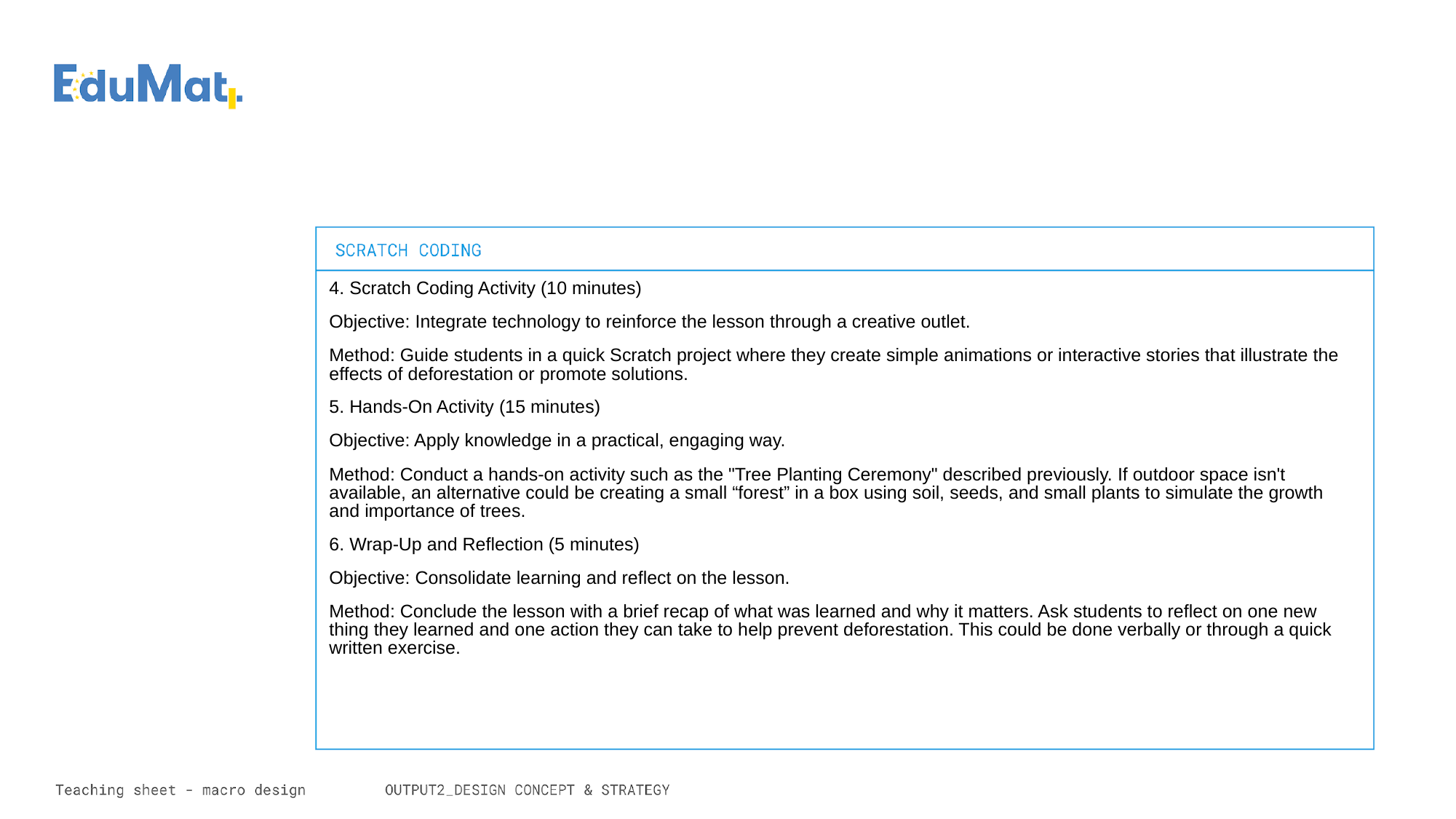

4. Scratch Coding Activity (10 minutes)
Objective: Integrate technology to reinforce the lesson through a creative outlet.
Method: Guide students in a quick Scratch project where they create simple animations or interactive stories that illustrate the effects of deforestation or promote solutions.
5. Hands-On Activity (15 minutes)
Objective: Apply knowledge in a practical, engaging way.
Method: Conduct a hands-on activity such as the "Tree Planting Ceremony" described previously. If outdoor space isn't available, an alternative could be creating a small “forest” in a box using soil, seeds, and small plants to simulate the growth and importance of trees.
6. Wrap-Up and Reflection (5 minutes)
Objective: Consolidate learning and reflect on the lesson.
Method: Conclude the lesson with a brief recap of what was learned and why it matters. Ask students to reflect on one new thing they learned and one action they can take to help prevent deforestation. This could be done verbally or through a quick written exercise.